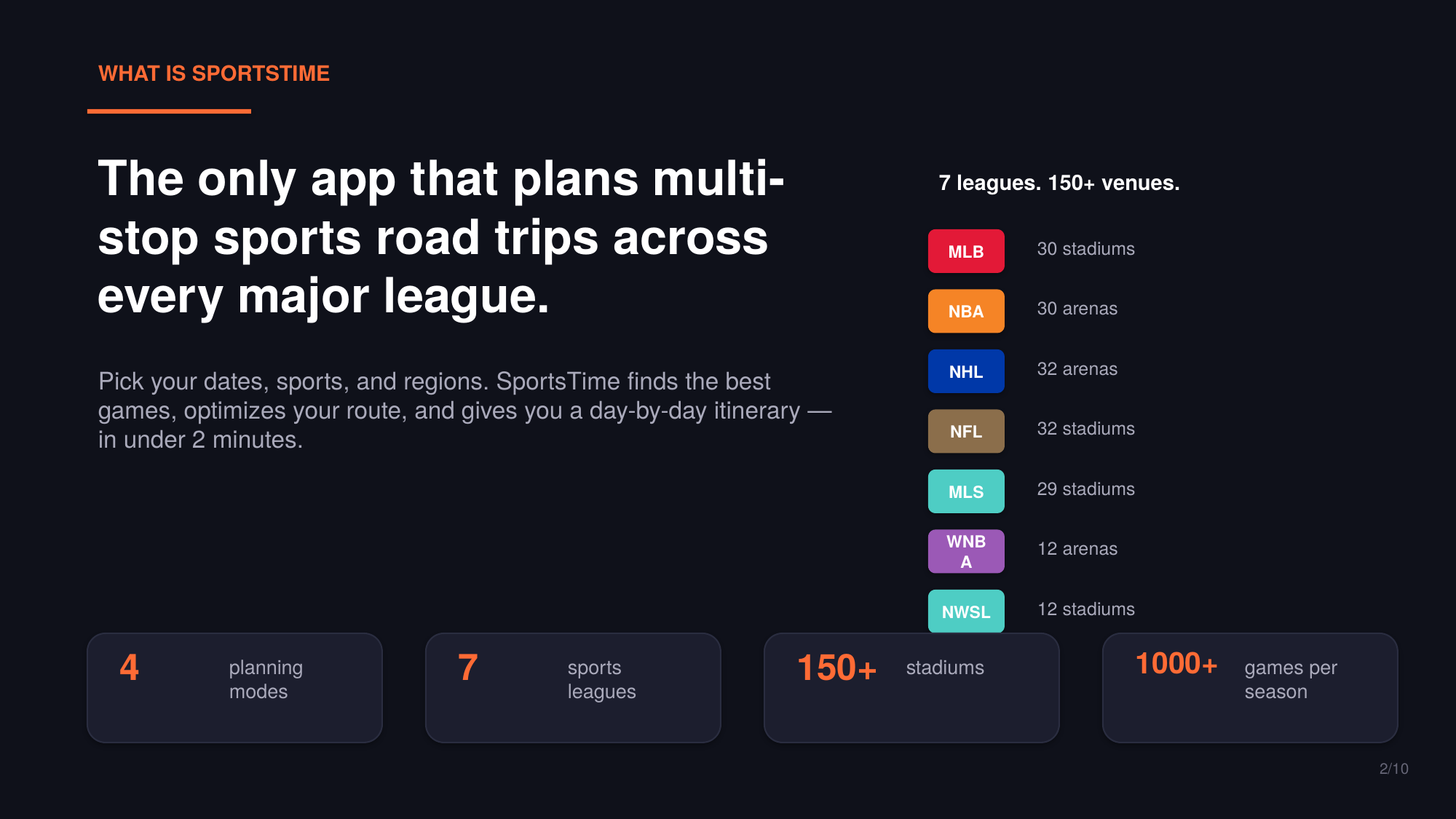

WHAT IS SPORTSTIME

The only app that plans multi-stop sports road trips across every major league.
7 leagues. 150+ venues.
MLB
30 stadiums
NBA
30 arenas
NHL
32 arenas
Pick your dates, sports, and regions. SportsTime finds the best games, optimizes your route, and gives you a day-by-day itinerary — in under 2 minutes.
NFL
32 stadiums
MLS
29 stadiums
WNBA
12 arenas
NWSL
12 stadiums

4
7
150+
1000+
planning modes
sports leagues
stadiums
games per season
2/10